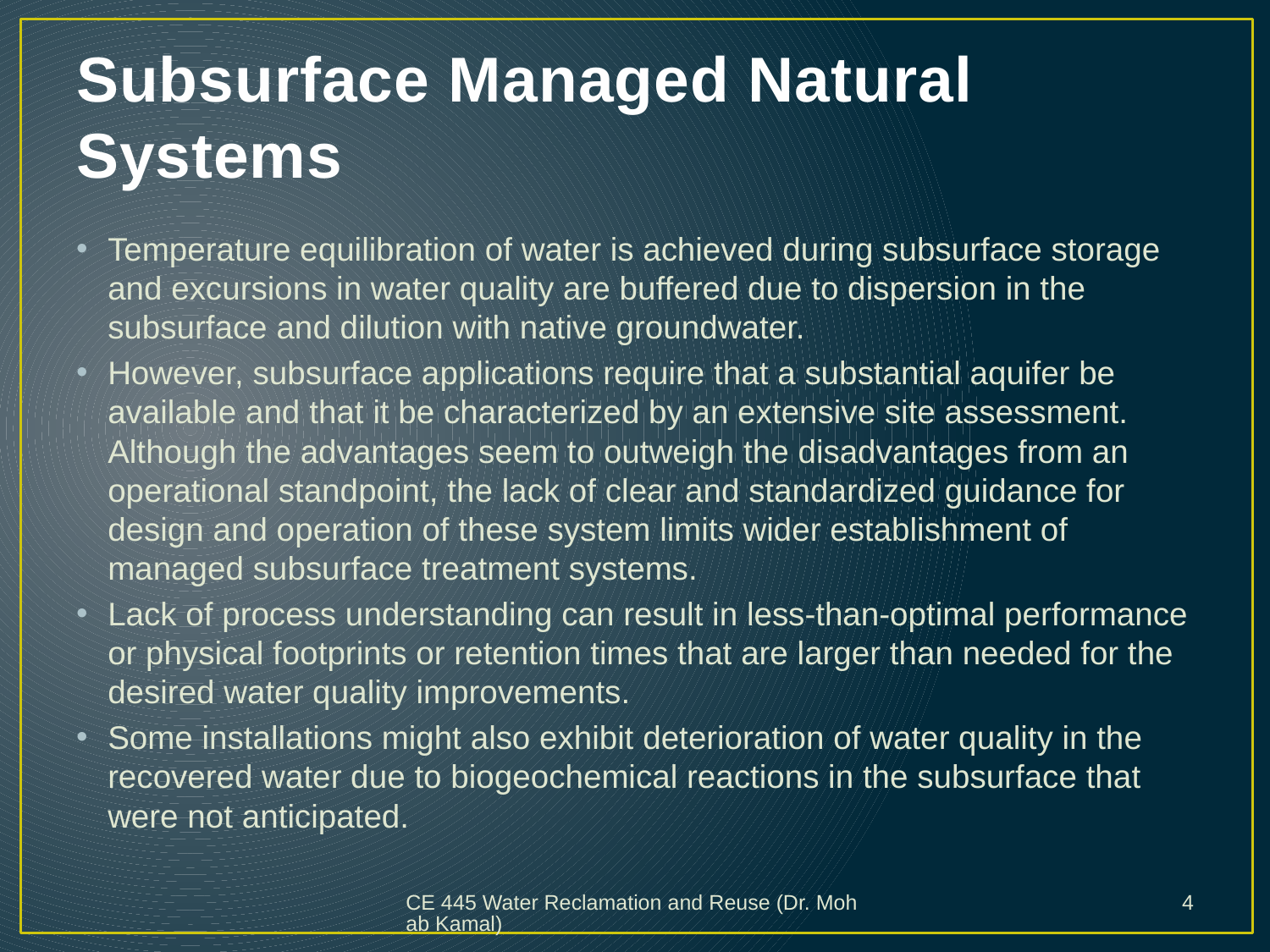

# Subsurface Managed Natural Systems
Temperature equilibration of water is achieved during subsurface storage and excursions in water quality are buffered due to dispersion in the subsurface and dilution with native groundwater.
However, subsurface applications require that a substantial aquifer be available and that it be characterized by an extensive site assessment. Although the advantages seem to outweigh the disadvantages from an operational standpoint, the lack of clear and standardized guidance for design and operation of these system limits wider establishment of managed subsurface treatment systems.
Lack of process understanding can result in less-than-optimal performance or physical footprints or retention times that are larger than needed for the desired water quality improvements.
Some installations might also exhibit deterioration of water quality in the recovered water due to biogeochemical reactions in the subsurface that were not anticipated.
CE 445 Water Reclamation and Reuse (Dr. Mohab Kamal)
4